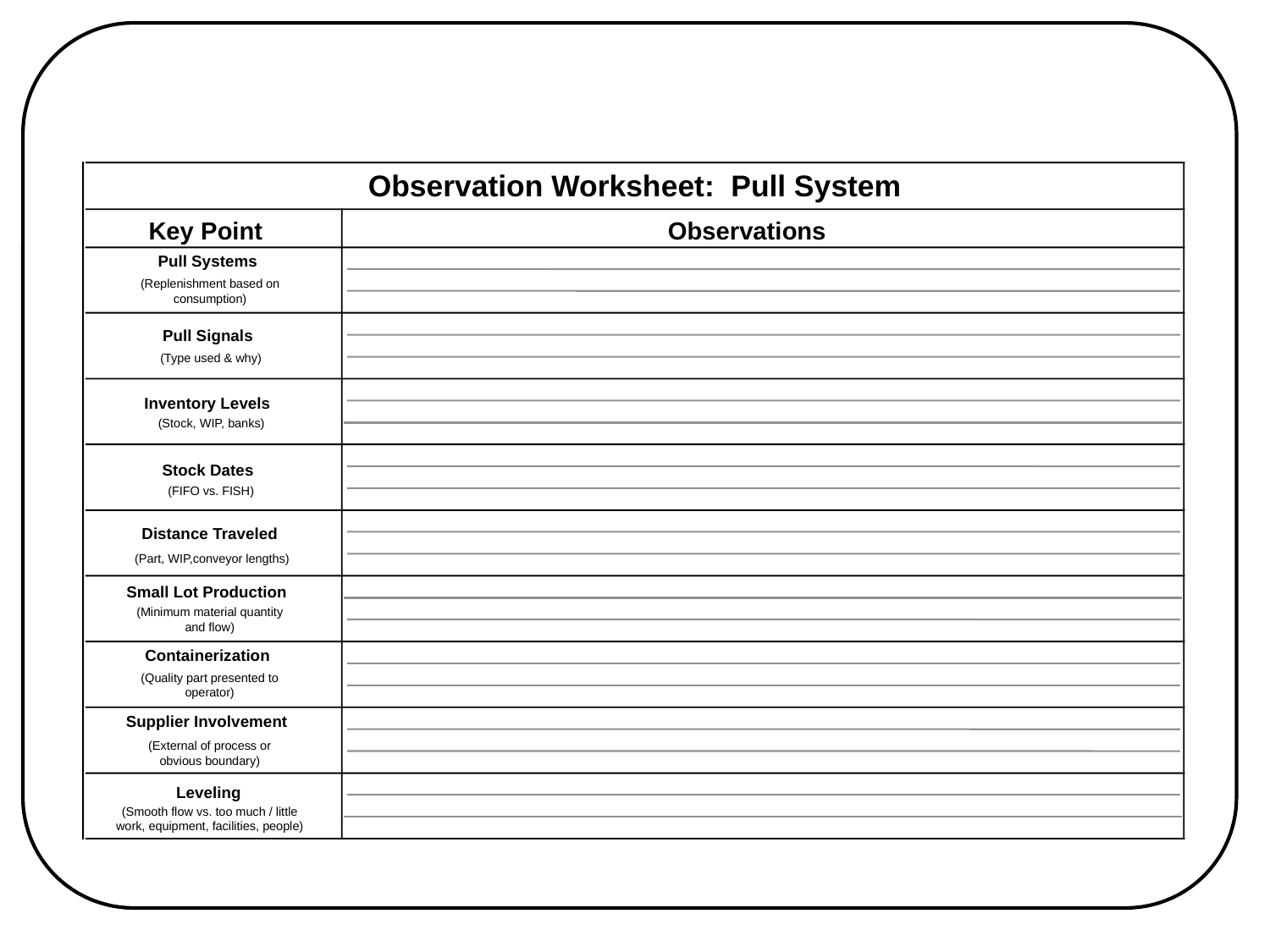

# Observation Worksheet:  Pull System

Key Point
Observations
Pull Systems

(Replenishment based on
consumption)

Pull Signals

(Type used & why)

Inventory Levels

(Stock, WIP, banks)

Stock Dates

(FIFO vs. FISH)

Distance Traveled

(Part, WIP,conveyor lengths)

Small Lot Production

(Minimum material quantity
and flow)

Containerization

(Quality part presented to
operator)

Supplier Involvement

(External of process or
obvious boundary)

Leveling

(Smooth flow vs. too much / little
work, equipment, facilities, people)